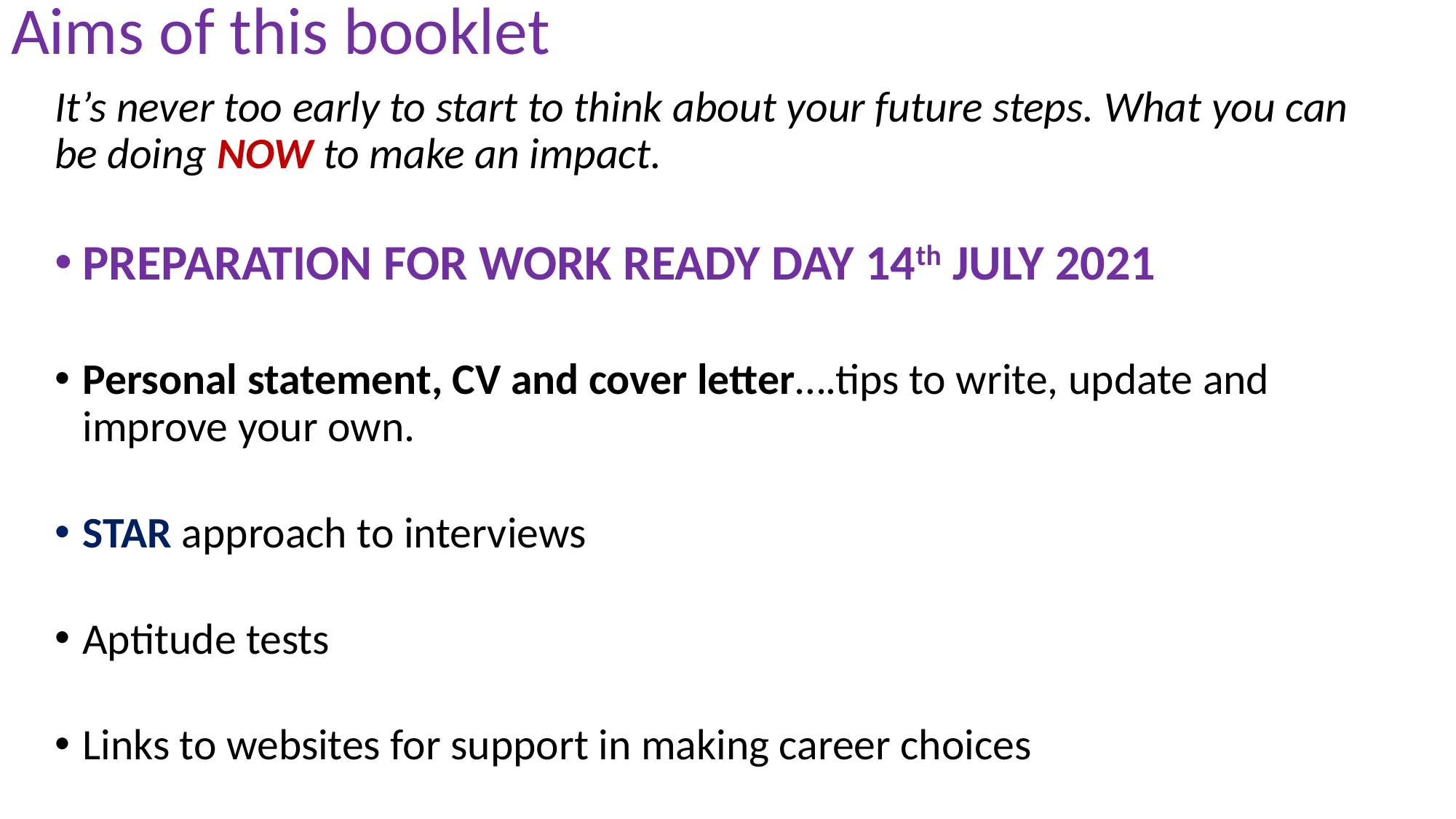

# Aims of this booklet
It’s never too early to start to think about your future steps. What you can be doing NOW to make an impact.

PREPARATION FOR WORK READY DAY 14th JULY 2021

Personal statement, CV and cover letter….tips to write, update and improve your own.

STAR approach to interviews

Aptitude tests

Links to websites for support in making career choices